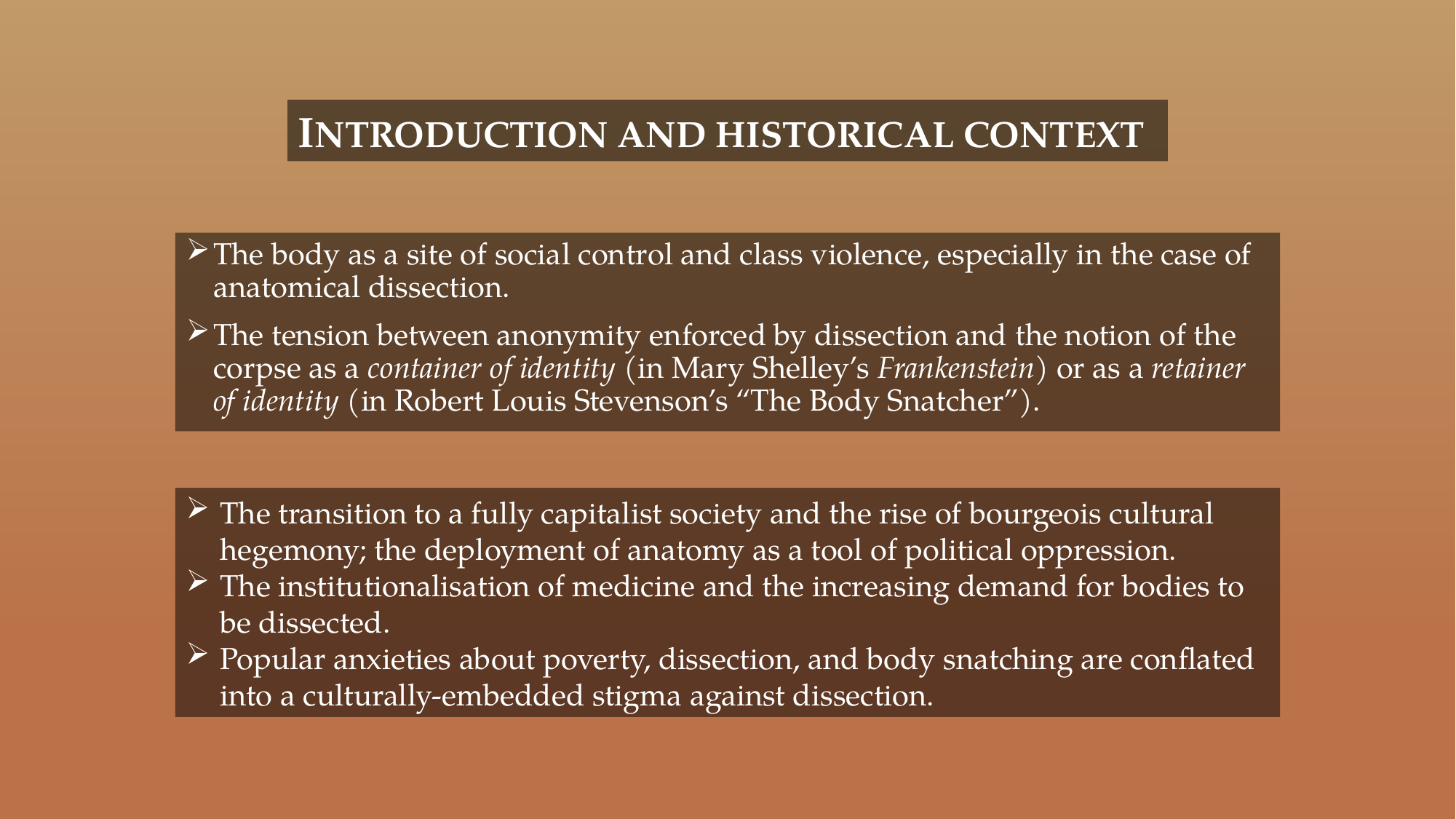

INTRODUCTION AND HISTORICAL CONTEXT
The body as a site of social control and class violence, especially in the case of anatomical dissection.
The tension between anonymity enforced by dissection and the notion of the corpse as a container of identity (in Mary Shelley’s Frankenstein) or as a retainer of identity (in Robert Louis Stevenson’s “The Body Snatcher”).

The transition to a fully capitalist society and the rise of bourgeois cultural hegemony; the deployment of anatomy as a tool of political oppression.
The institutionalisation of medicine and the increasing demand for bodies to be dissected.
Popular anxieties about poverty, dissection, and body snatching are conflated into a culturally-embedded stigma against dissection.